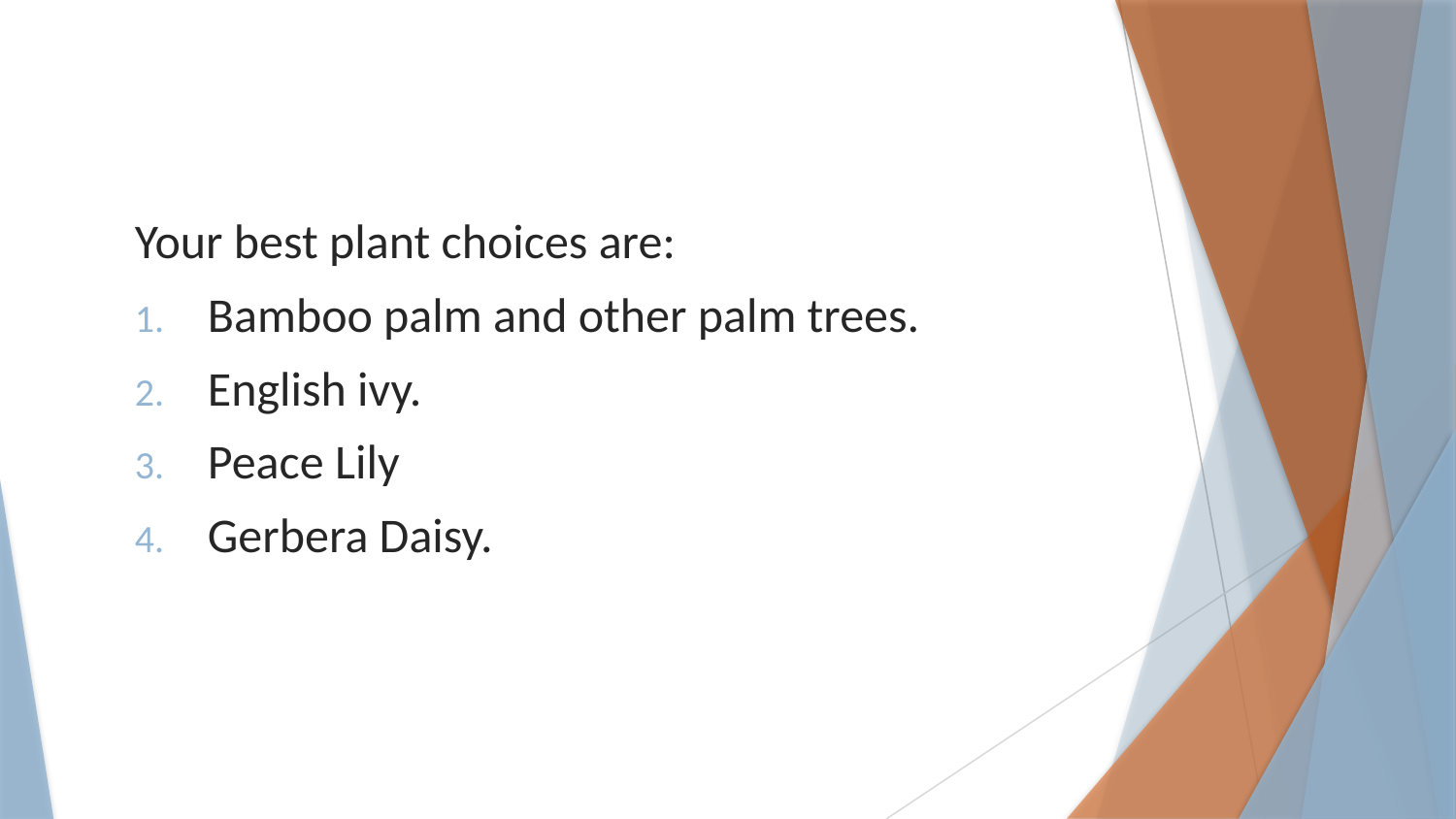

Your best plant choices are:
Bamboo palm and other palm trees.
English ivy.
Peace Lily
Gerbera Daisy.